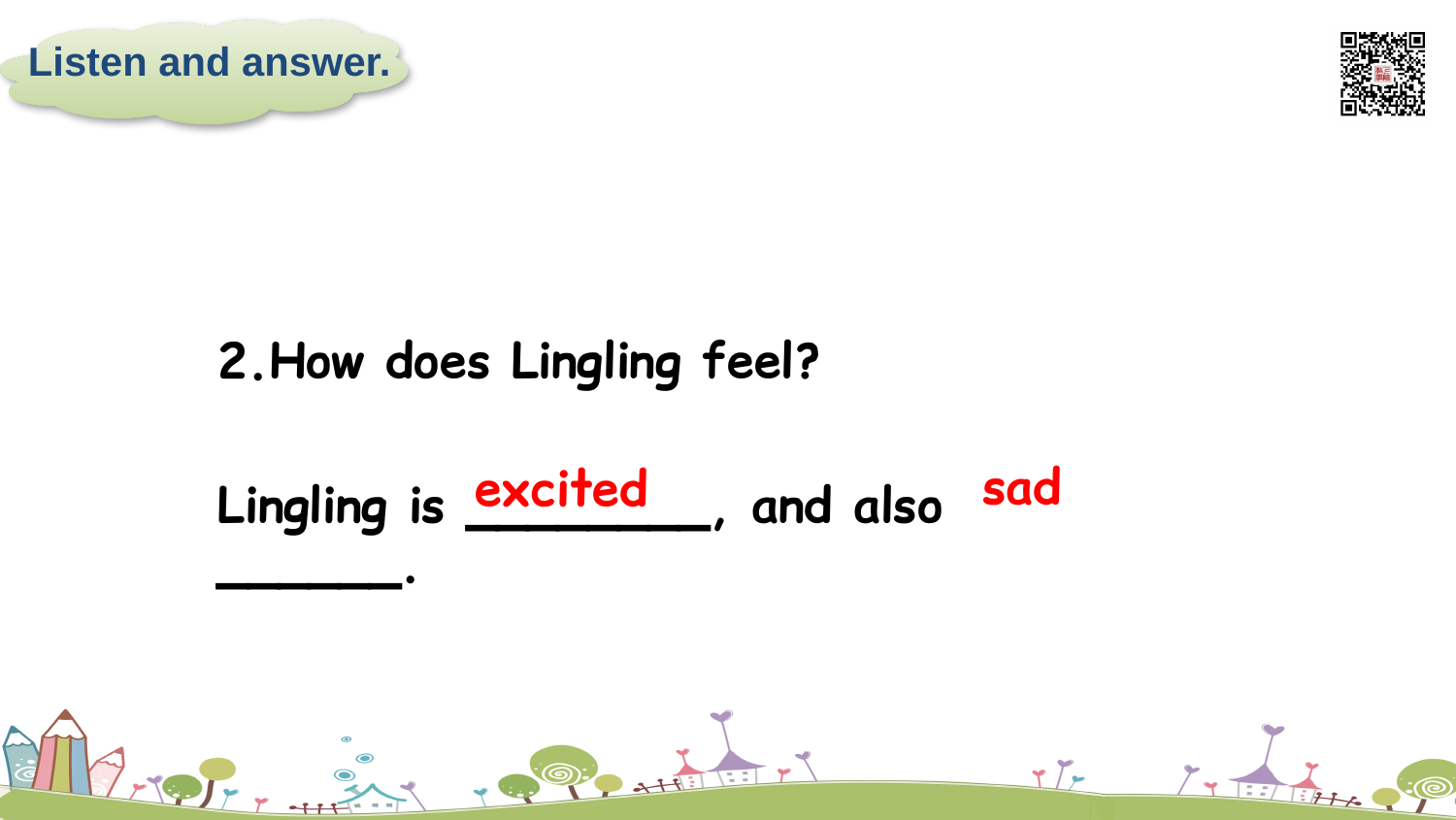

Listen and answer.
2.How does Lingling feel?
sad
excited
Lingling is ________, and also ______.